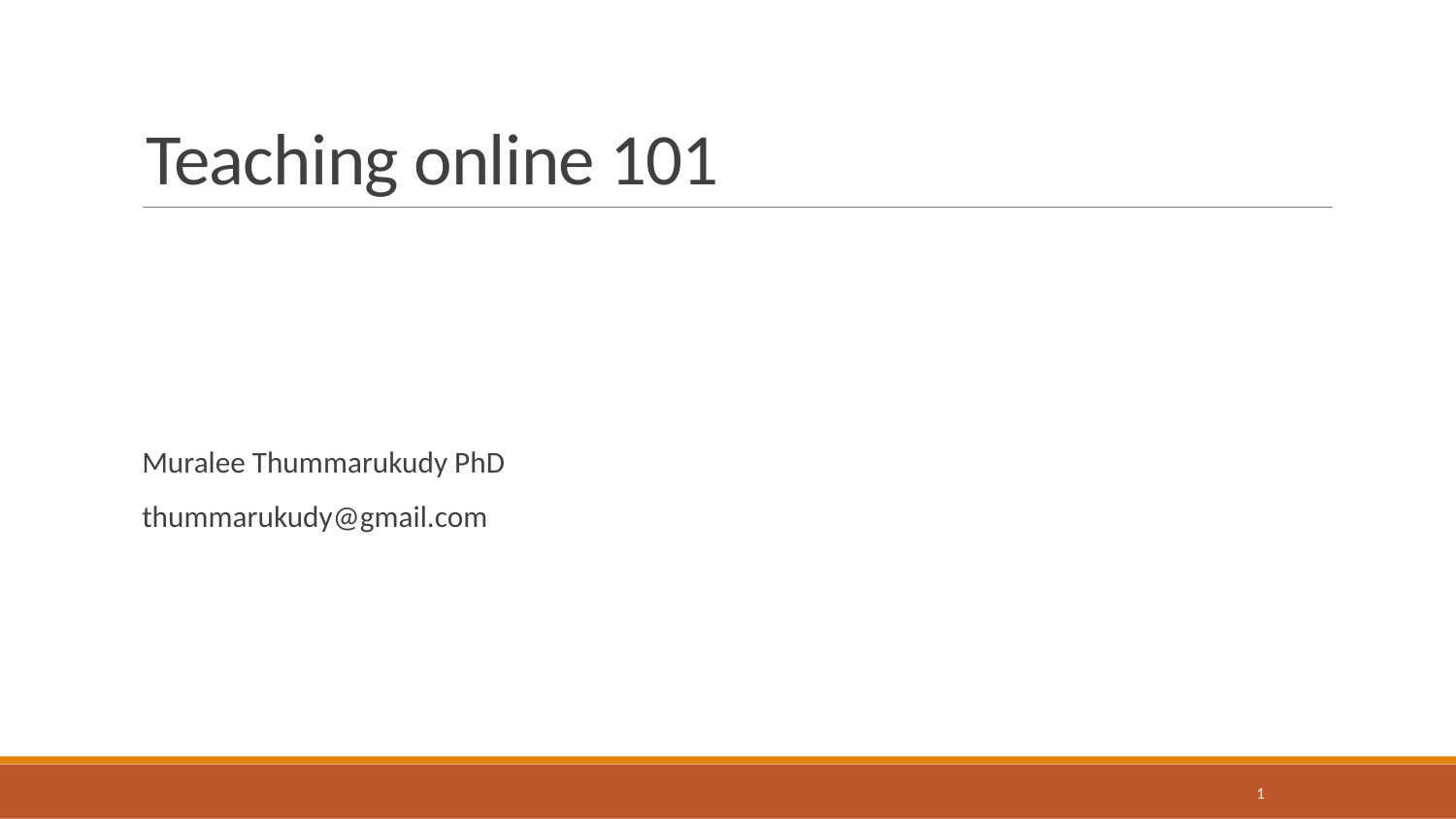

# Teaching online 101

Muralee Thummarukudy PhD
thummarukudy@gmail.com
1